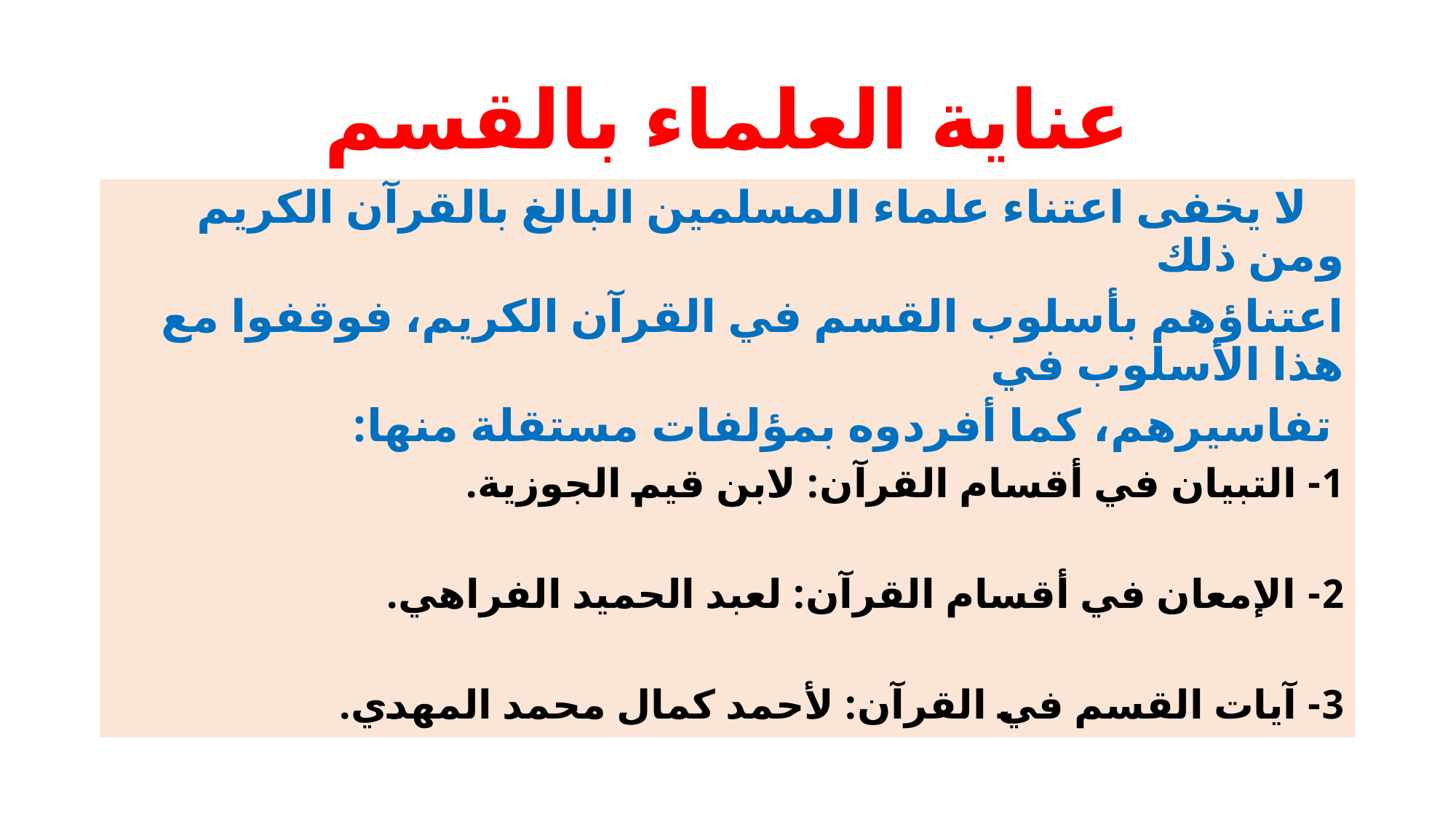

# عناية العلماء بالقسم
    لا يخفى اعتناء علماء المسلمين البالغ بالقرآن الكريم ومن ذلك
اعتناؤهم بأسلوب القسم في القرآن الكريم، فوقفوا مع هذا الأسلوب في
 تفاسيرهم، كما أفردوه بمؤلفات مستقلة منها:
1- التبيان في أقسام القرآن: لابن قيم الجوزية.

2- الإمعان في أقسام القرآن: لعبد الحميد الفراهي.

3- آيات القسم في القرآن: لأحمد كمال محمد المهدي.